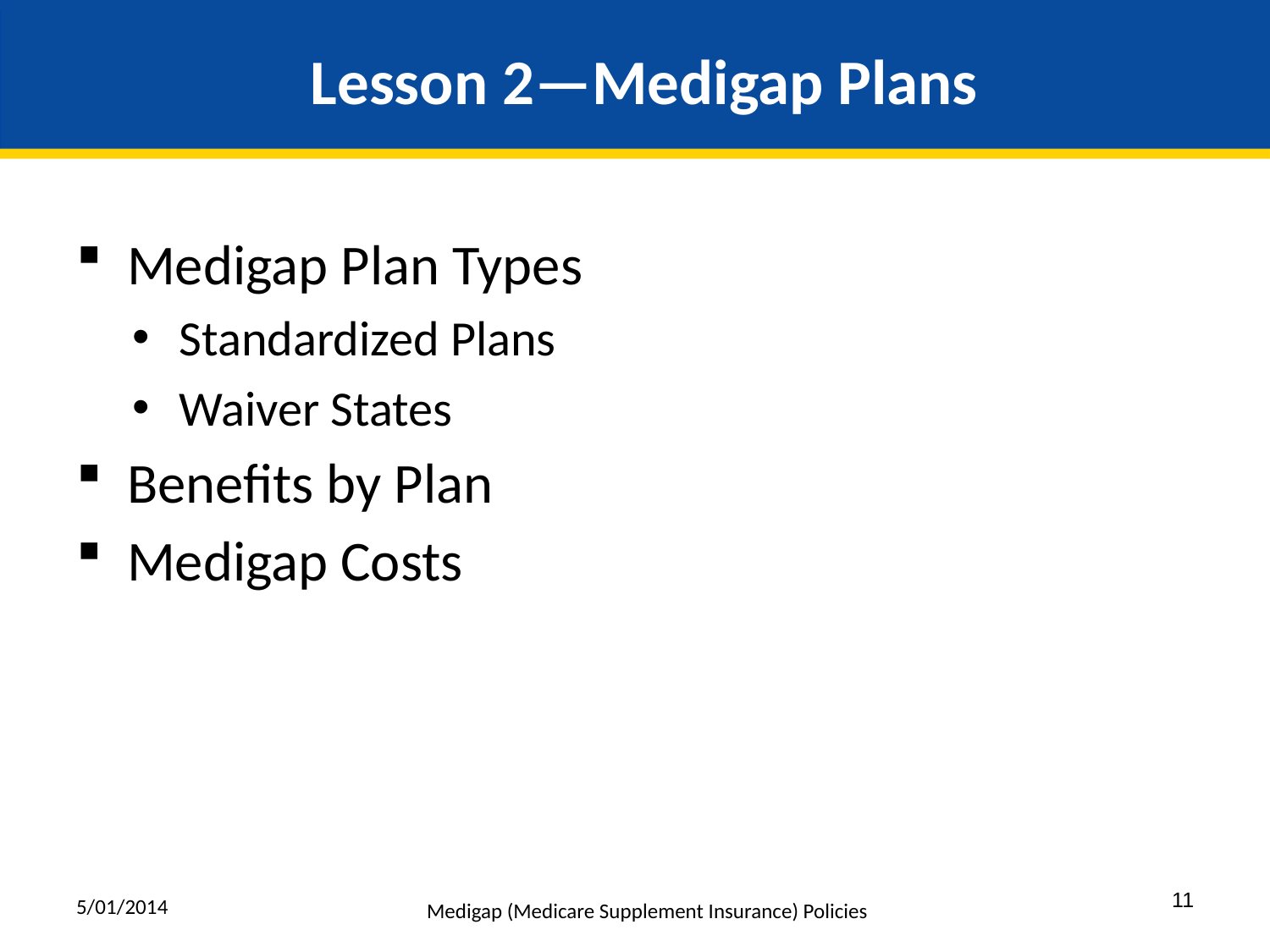

# Lesson 2—Medigap Plans
Medigap Plan Types
Standardized Plans
Waiver States
Benefits by Plan
Medigap Costs
5/01/2014
11
Medigap (Medicare Supplement Insurance) Policies